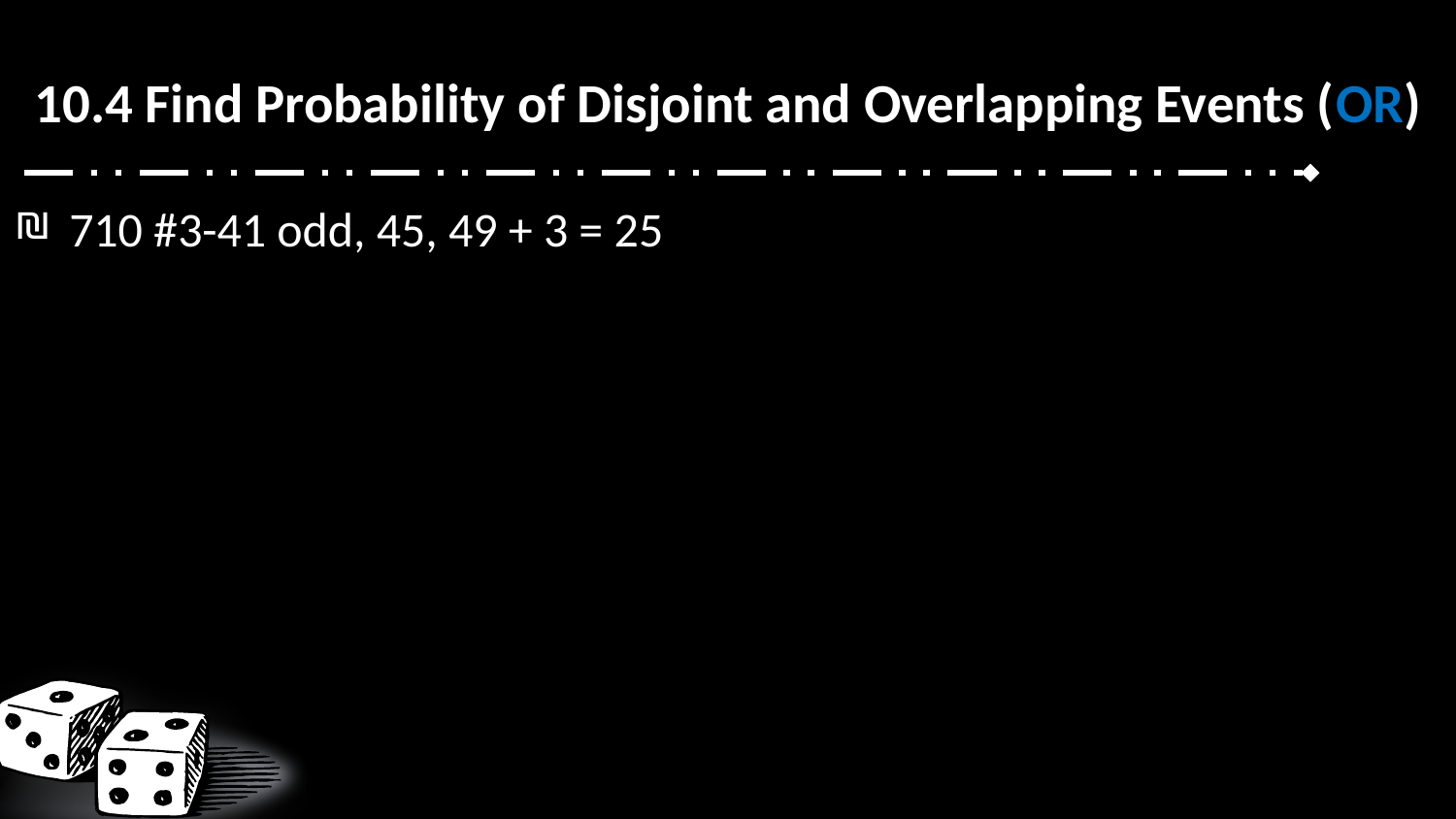

# 10.4 Find Probability of Disjoint and Overlapping Events (OR)
710 #3-41 odd, 45, 49 + 3 = 25